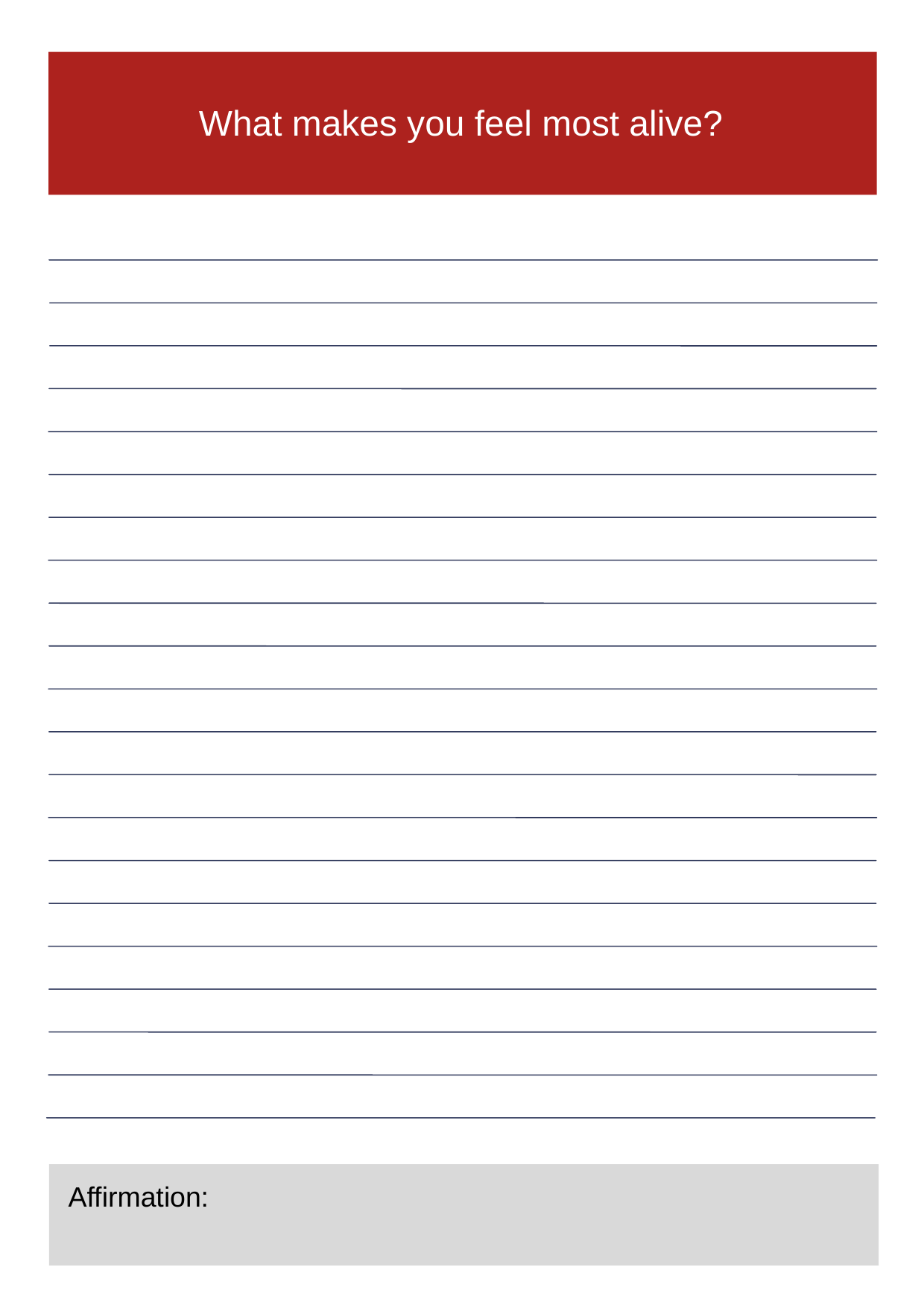

What makes you feel most alive?

Affirmation: